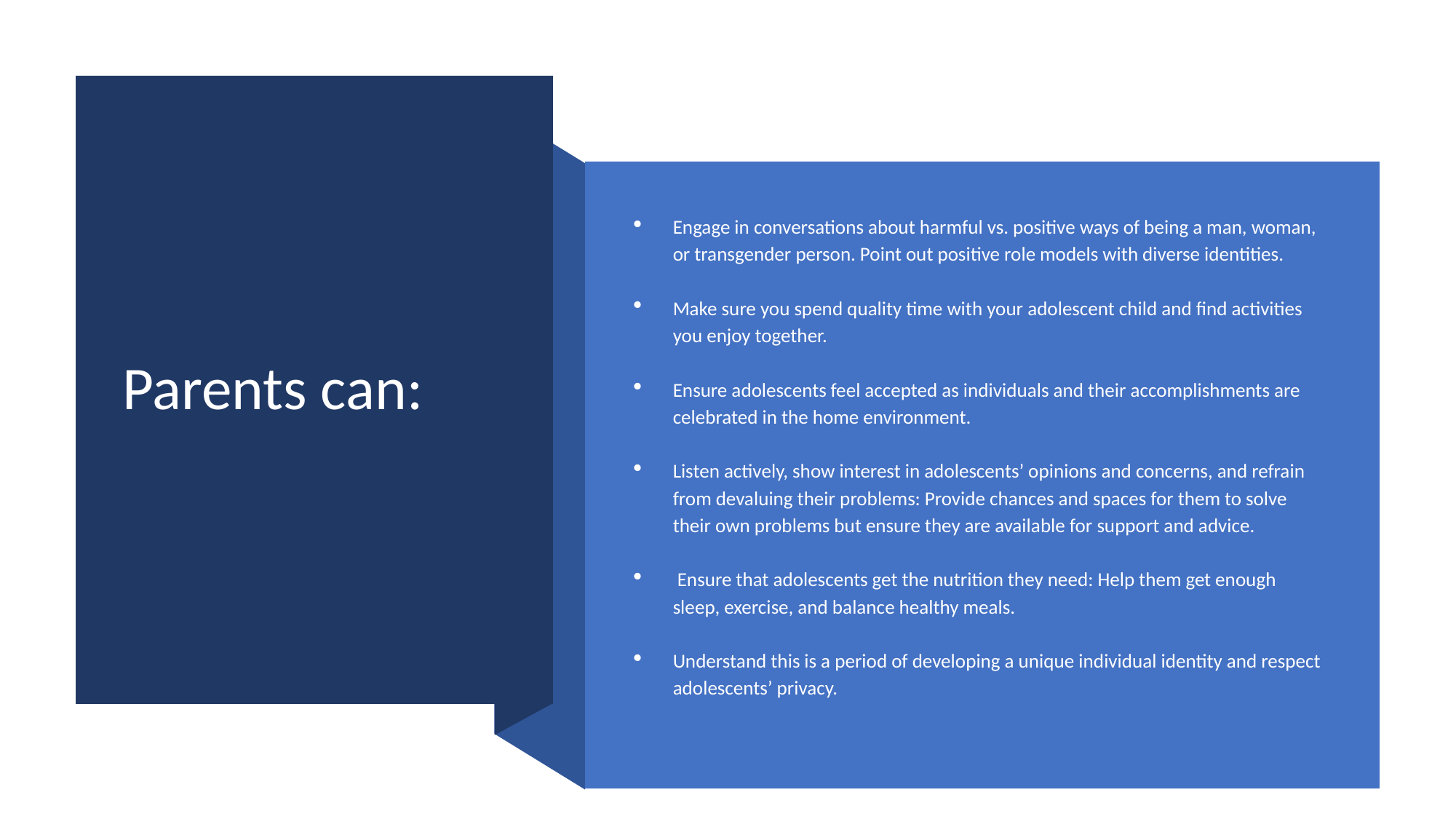

# Parents can:

Engage in conversations about harmful vs. positive ways of being a man, woman, or transgender person. Point out positive role models with diverse identities.

Make sure you spend quality time with your adolescent child and find activities you enjoy together.

Ensure adolescents feel accepted as individuals and their accomplishments are celebrated in the home environment.

Listen actively, show interest in adolescents’ opinions and concerns, and refrain from devaluing their problems: Provide chances and spaces for them to solve their own problems but ensure they are available for support and advice.

 Ensure that adolescents get the nutrition they need: Help them get enough sleep, exercise, and balance healthy meals.

Understand this is a period of developing a unique individual identity and respect adolescents’ privacy.